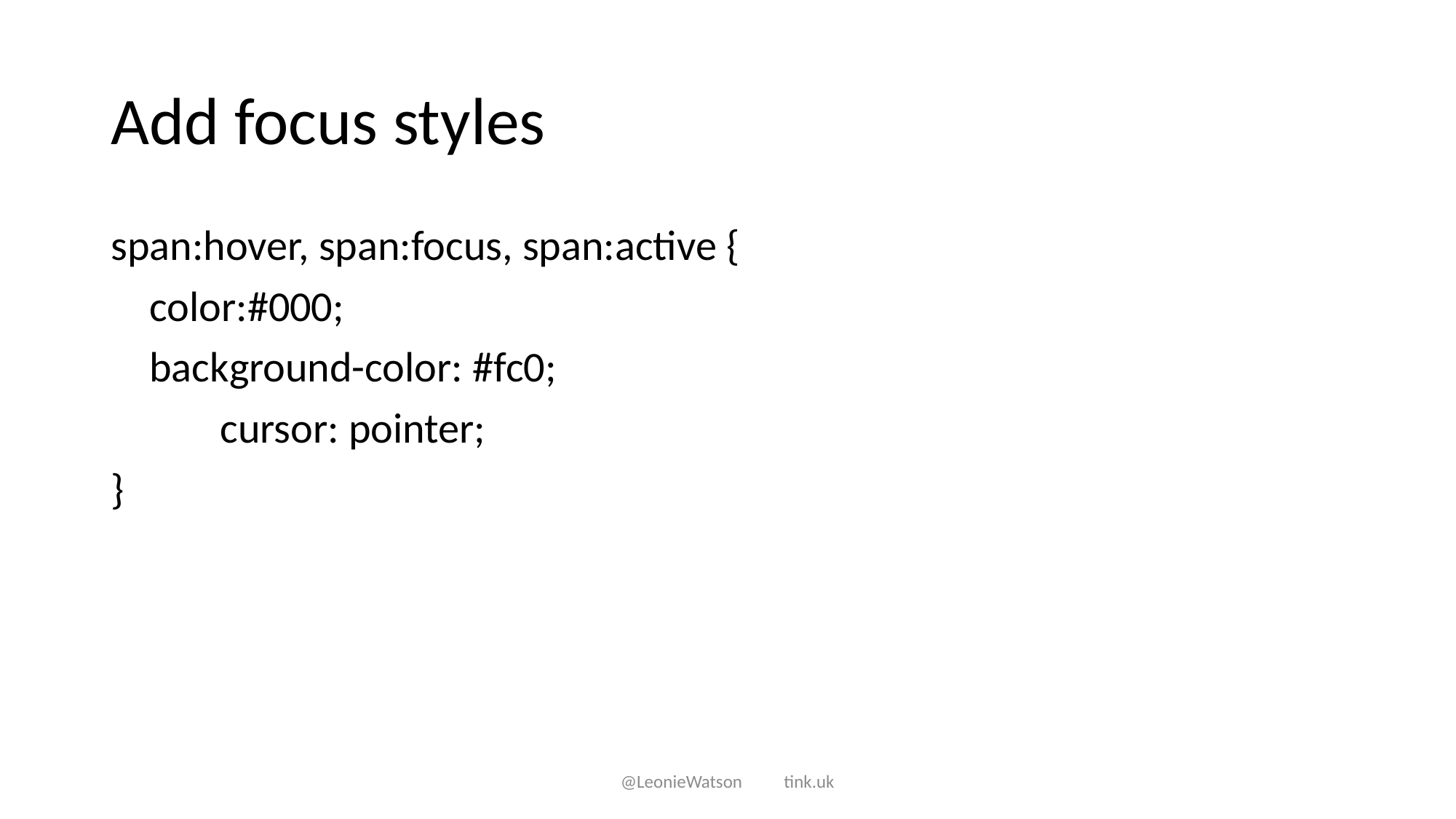

# Add focus styles
span:hover, span:focus, span:active {
    color:#000;
    background-color: #fc0;
	cursor: pointer;
}

@LeonieWatson          tink.uk